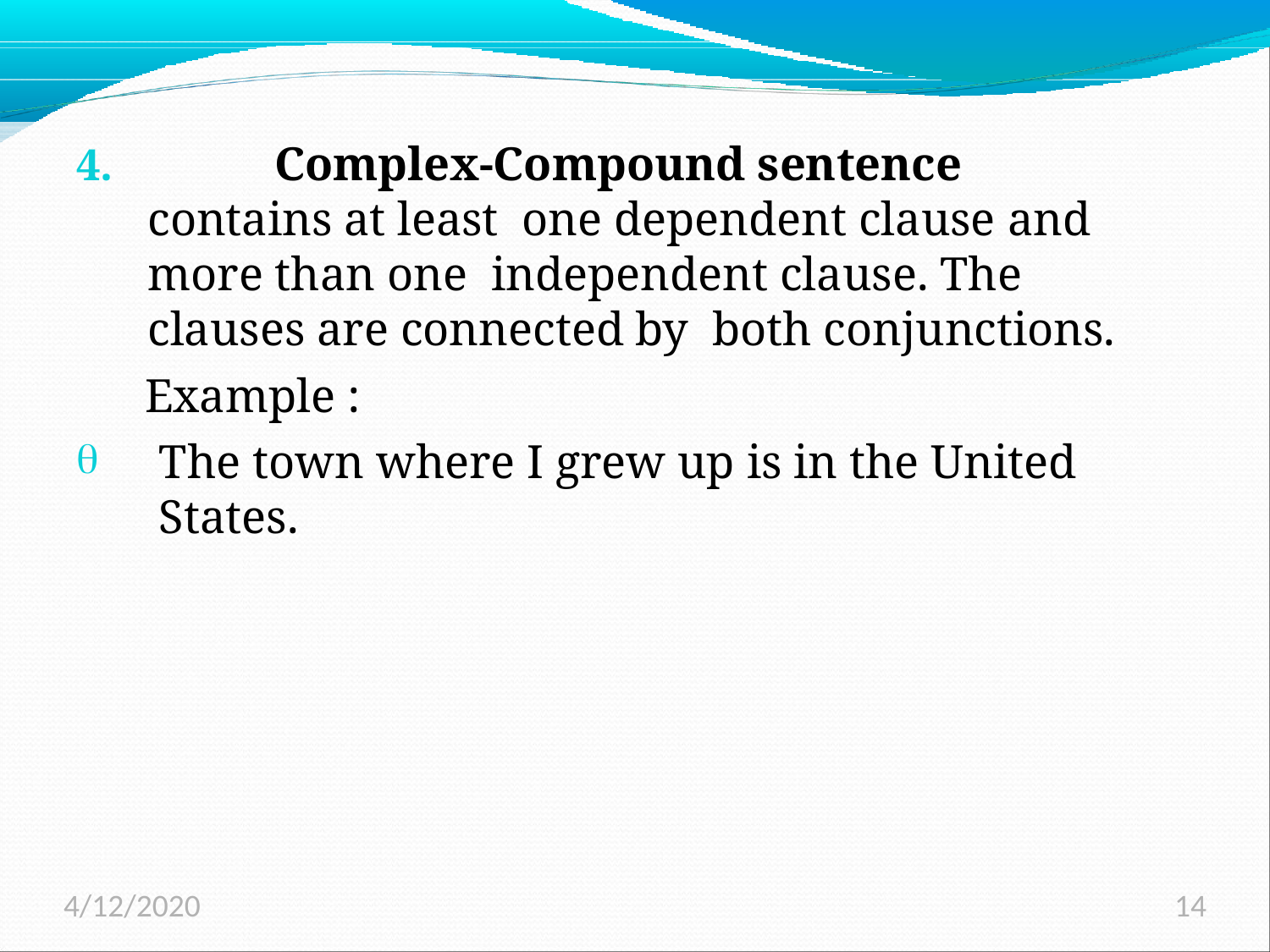

# 4.		Complex-Compound sentence contains at least  one dependent clause and more than one  independent clause. The clauses are connected by  both conjunctions.
Example :
The town where I grew up is in the United States.
θ
4/12/2020
14